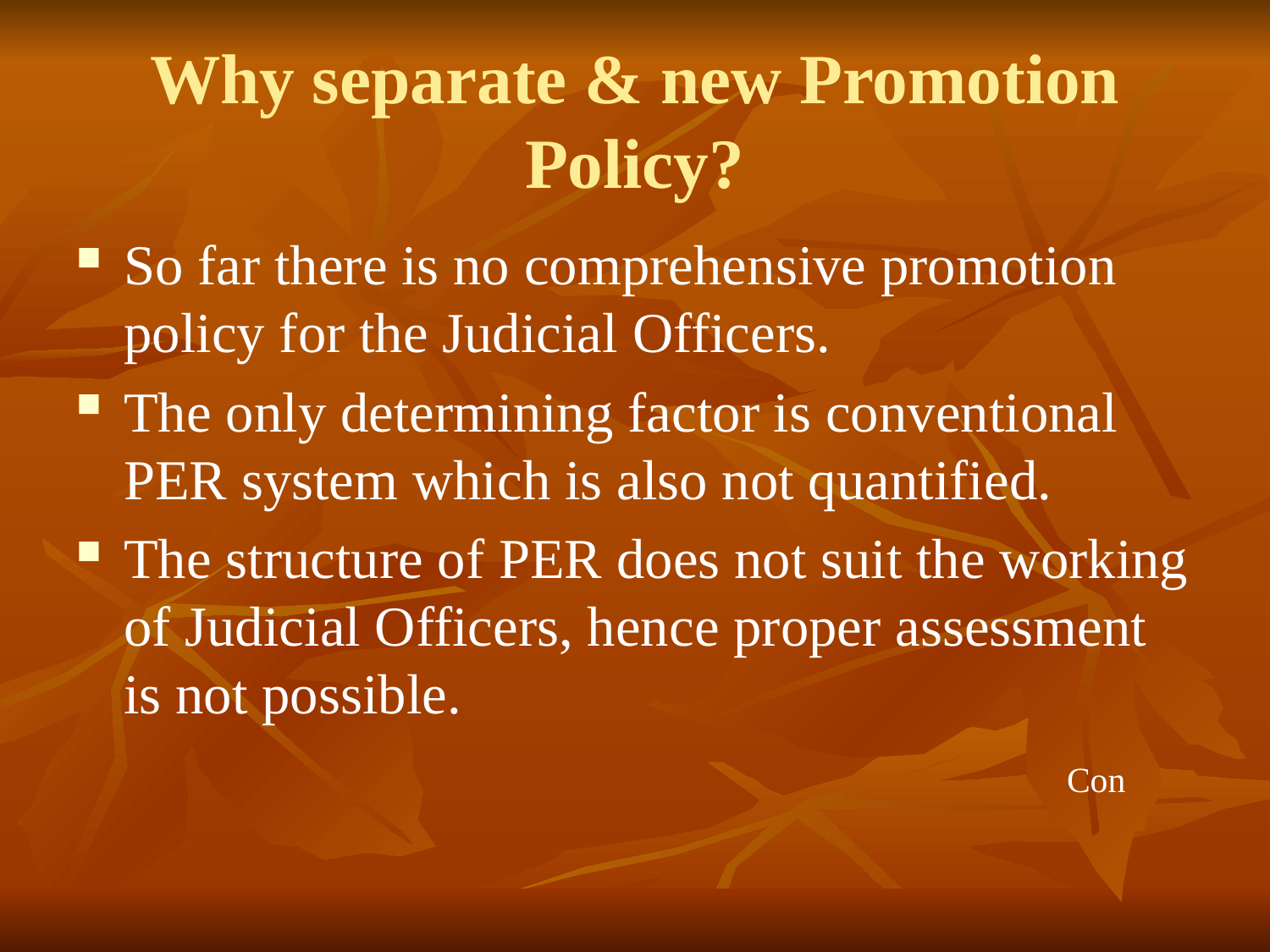

# Why separate & new Promotion Policy?
So far there is no comprehensive promotion policy for the Judicial Officers.
The only determining factor is conventional PER system which is also not quantified.
The structure of PER does not suit the working of Judicial Officers, hence proper assessment is not possible.
					Con